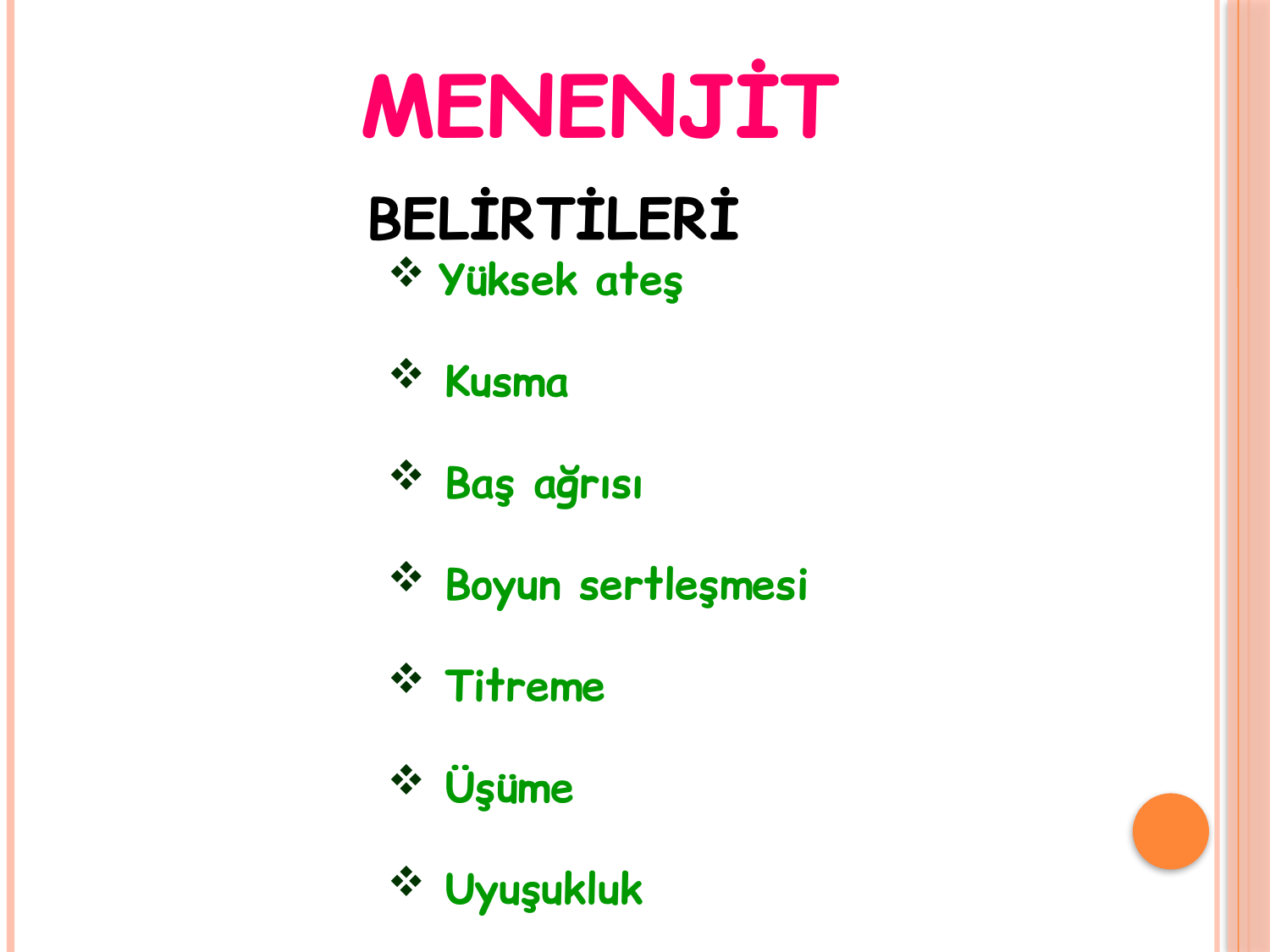

MENENJİT
BELİRTİLERİ
 Yüksek ateş

 Kusma

 Baş ağrısı

 Boyun sertleşmesi

 Titreme

 Üşüme

 Uyuşukluk